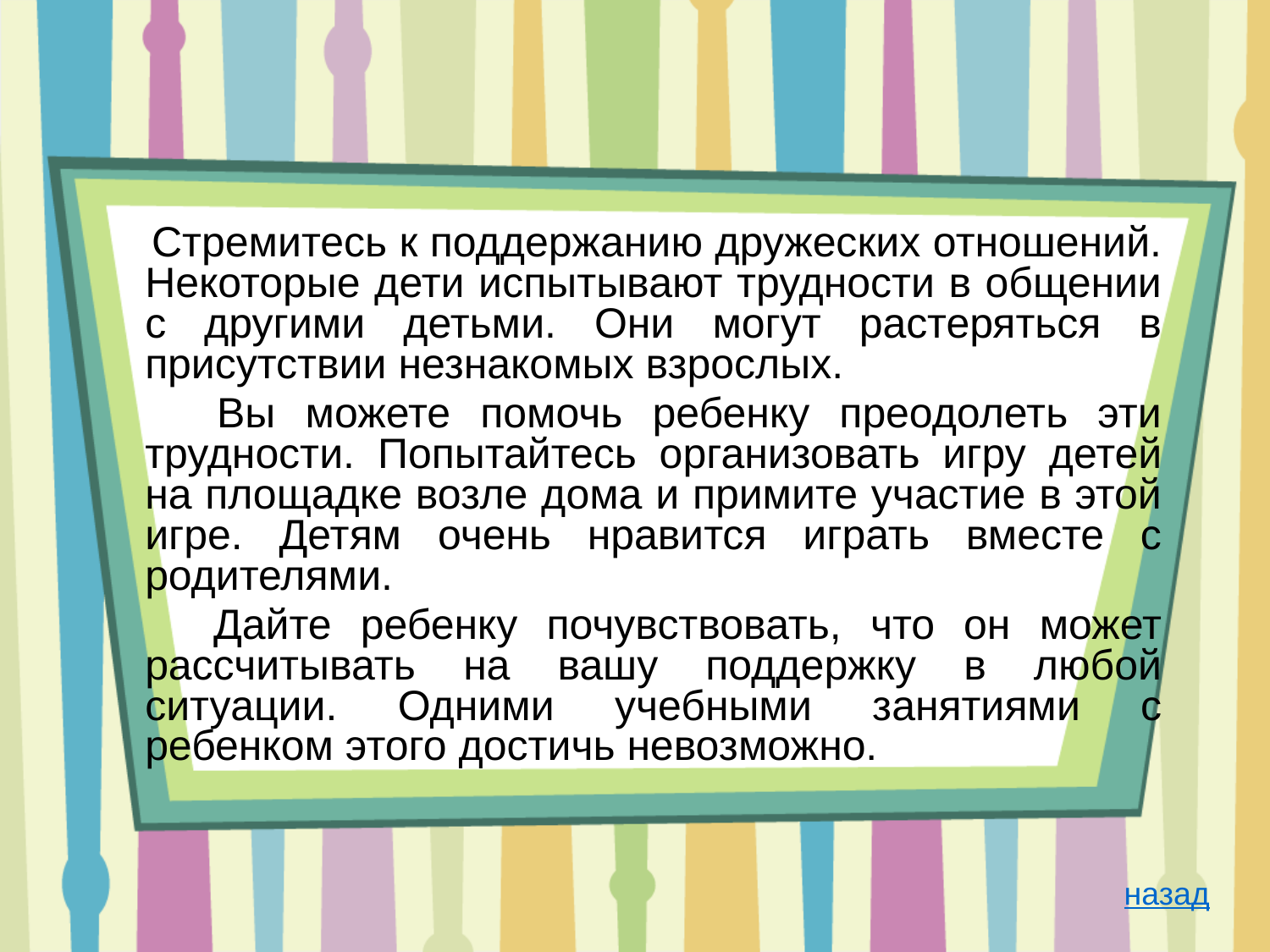

Стремитесь к поддержанию дружеских отношений. Некоторые дети испытывают трудности в общении с другими детьми. Они могут растеряться в присутствии незнакомых взрослых.
    Вы можете помочь ребенку преодолеть эти трудности. Попытайтесь организовать игру детей на площадке возле дома и примите участие в этой игре. Детям очень нравится играть вместе с родителями.
    Дайте ребенку почувствовать, что он может рассчитывать на вашу поддержку в любой ситуации. Одними учебными занятиями с ребенком этого достичь невозможно.
назад